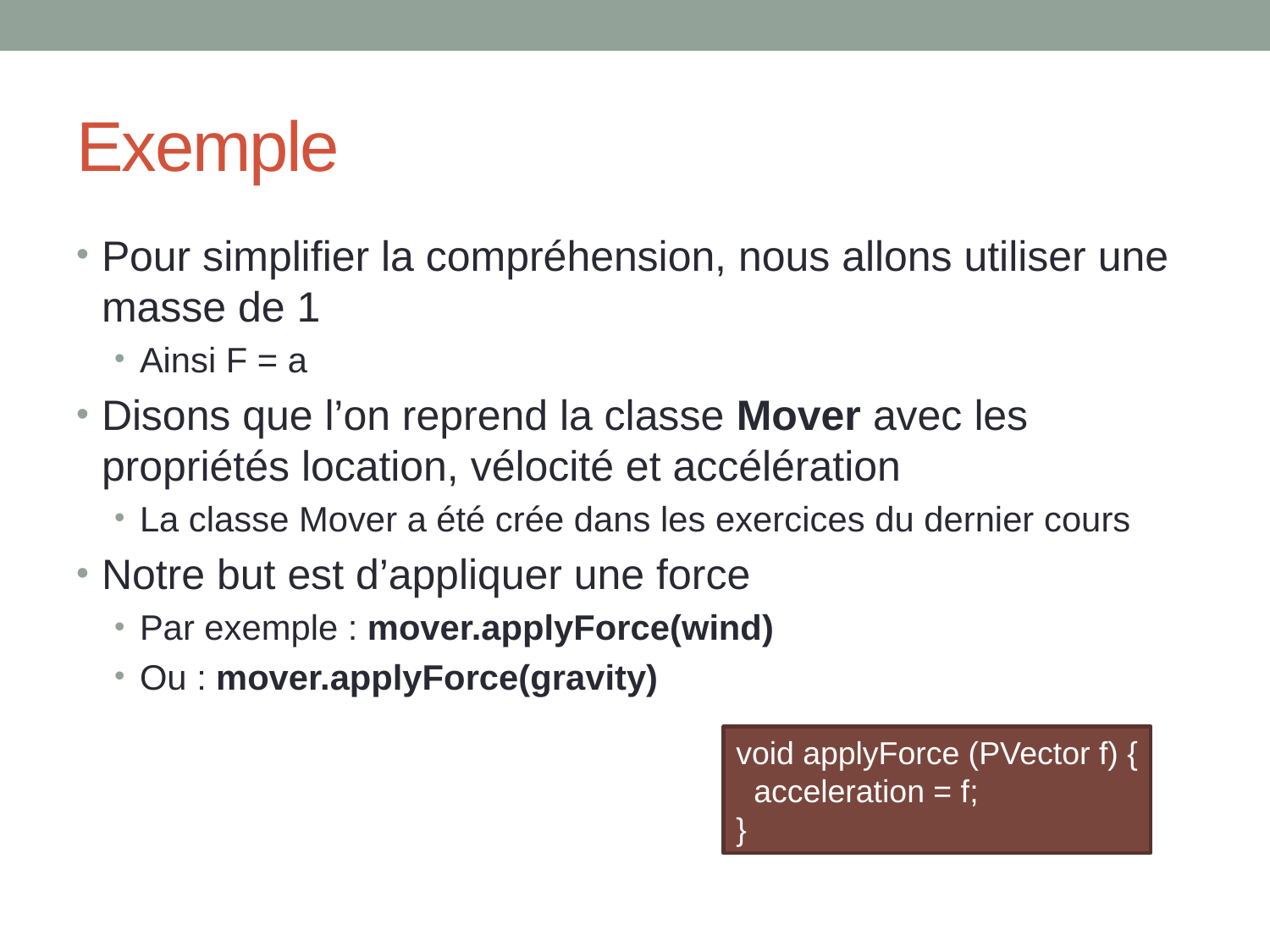

# Exemple
Pour simplifier la compréhension, nous allons utiliser une masse de 1
Ainsi F = a
Disons que l’on reprend la classe Mover avec les propriétés location, vélocité et accélération
La classe Mover a été crée dans les exercices du dernier cours
Notre but est d’appliquer une force
Par exemple : mover.applyForce(wind)
Ou : mover.applyForce(gravity)
void applyForce (PVector f) {
  acceleration = f;
}